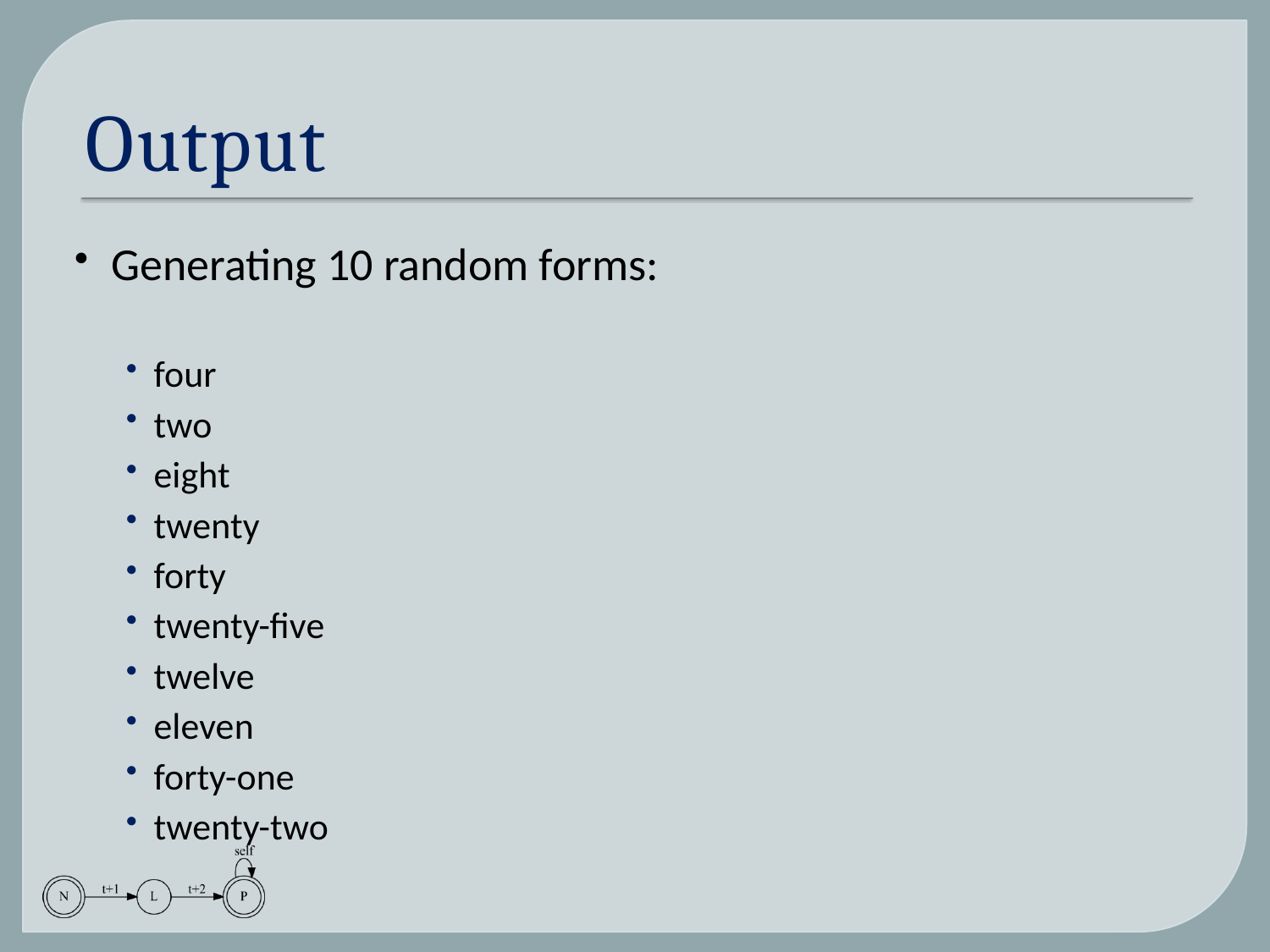

# Output
Generating 10 random forms:

four
two
eight
twenty
forty
twenty-five
twelve
eleven
forty-one
twenty-two